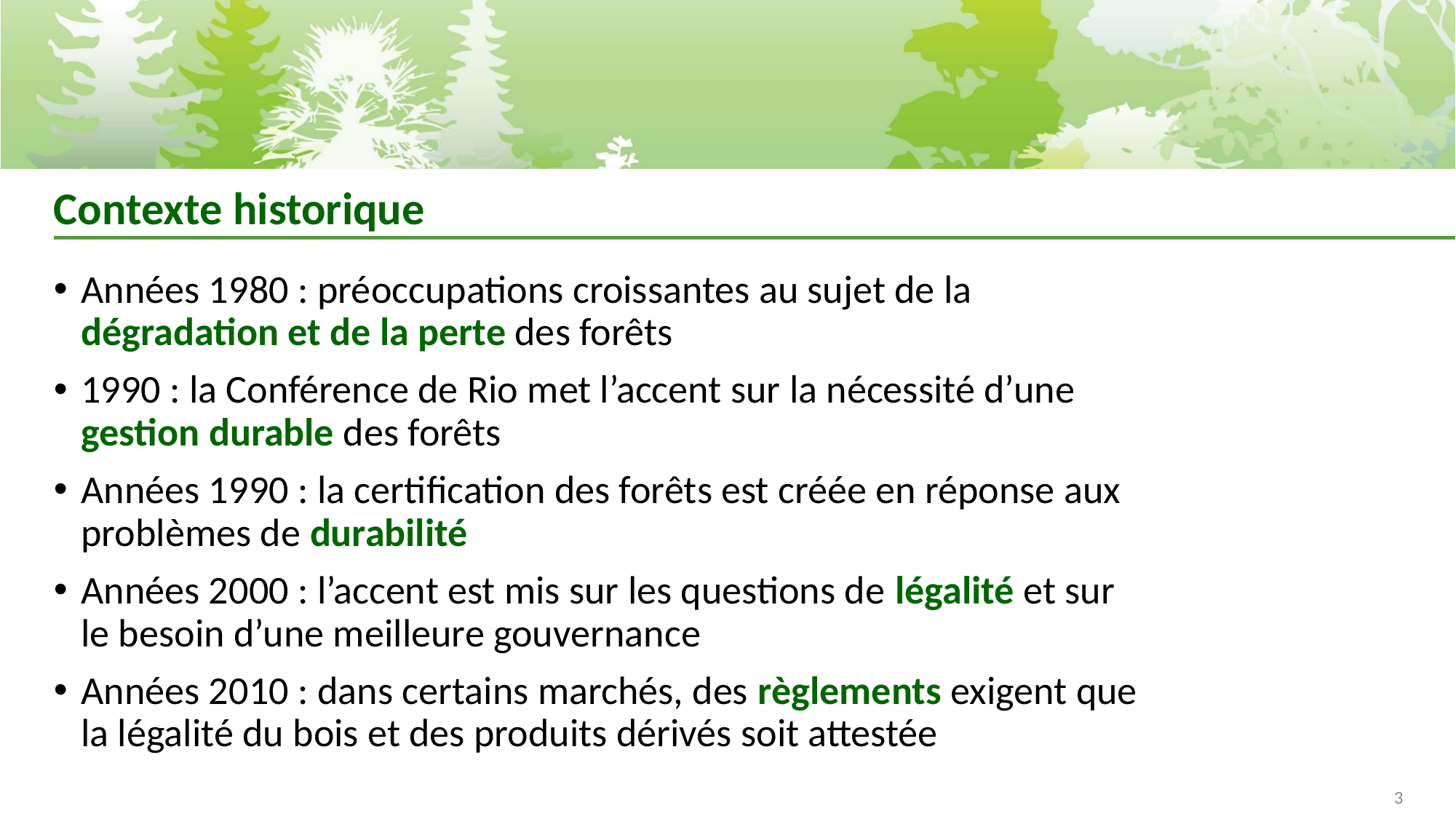

# Contexte historique
Années 1980 : préoccupations croissantes au sujet de la dégradation et de la perte des forêts
1990 : la Conférence de Rio met l’accent sur la nécessité d’une gestion durable des forêts
Années 1990 : la certification des forêts est créée en réponse aux problèmes de durabilité
Années 2000 : l’accent est mis sur les questions de légalité et sur le besoin d’une meilleure gouvernance
Années 2010 : dans certains marchés, des règlements exigent que la légalité du bois et des produits dérivés soit attestée
3